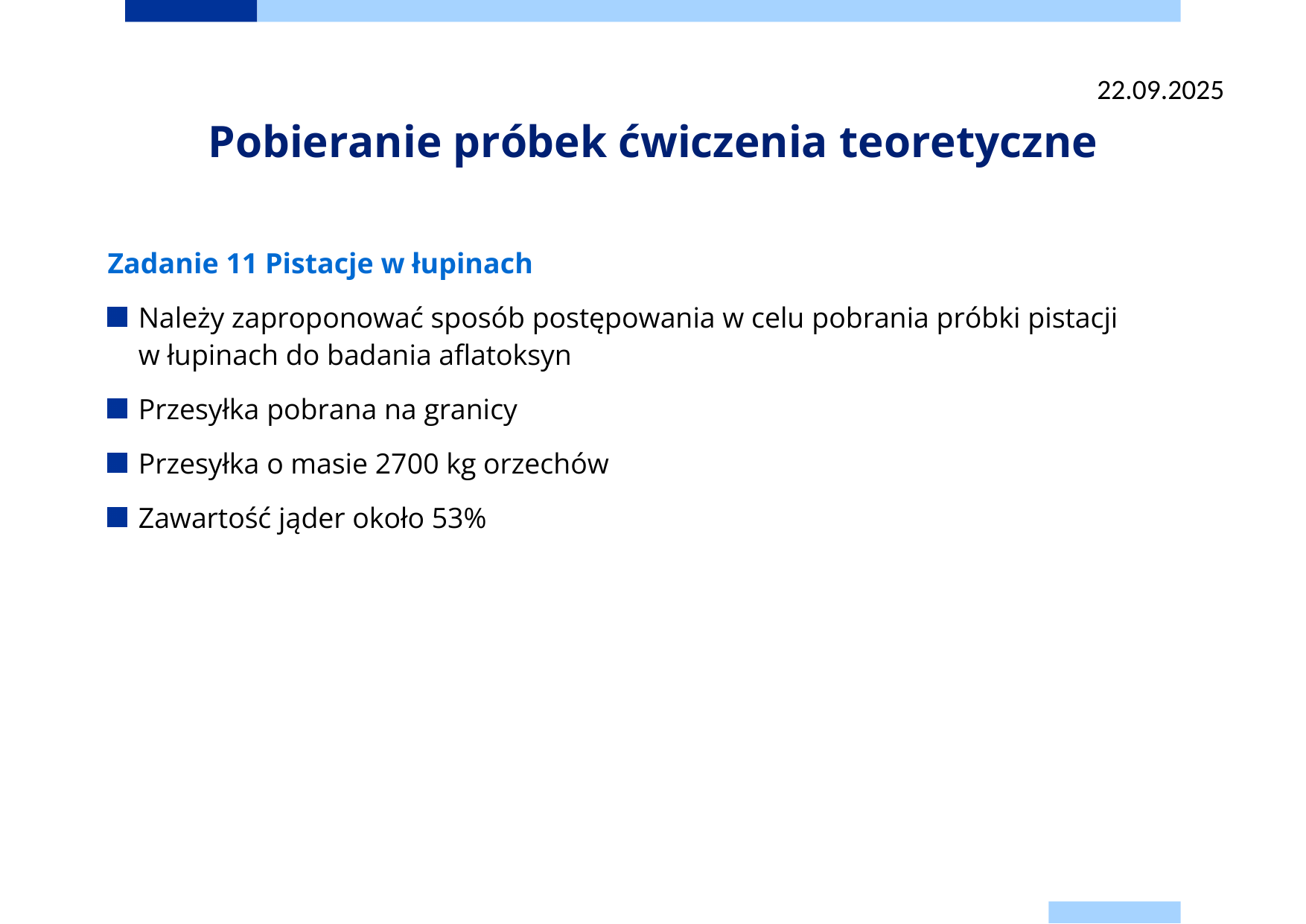

22.09.2025
# Pobieranie próbek ćwiczenia teoretyczne
Zadanie 11 Pistacje w łupinach
Należy zaproponować sposób postępowania w celu pobrania próbki pistacji
w łupinach do badania aflatoksyn
Przesyłka pobrana na granicy
Przesyłka o masie 2700 kg orzechów
Zawartość jąder około 53%